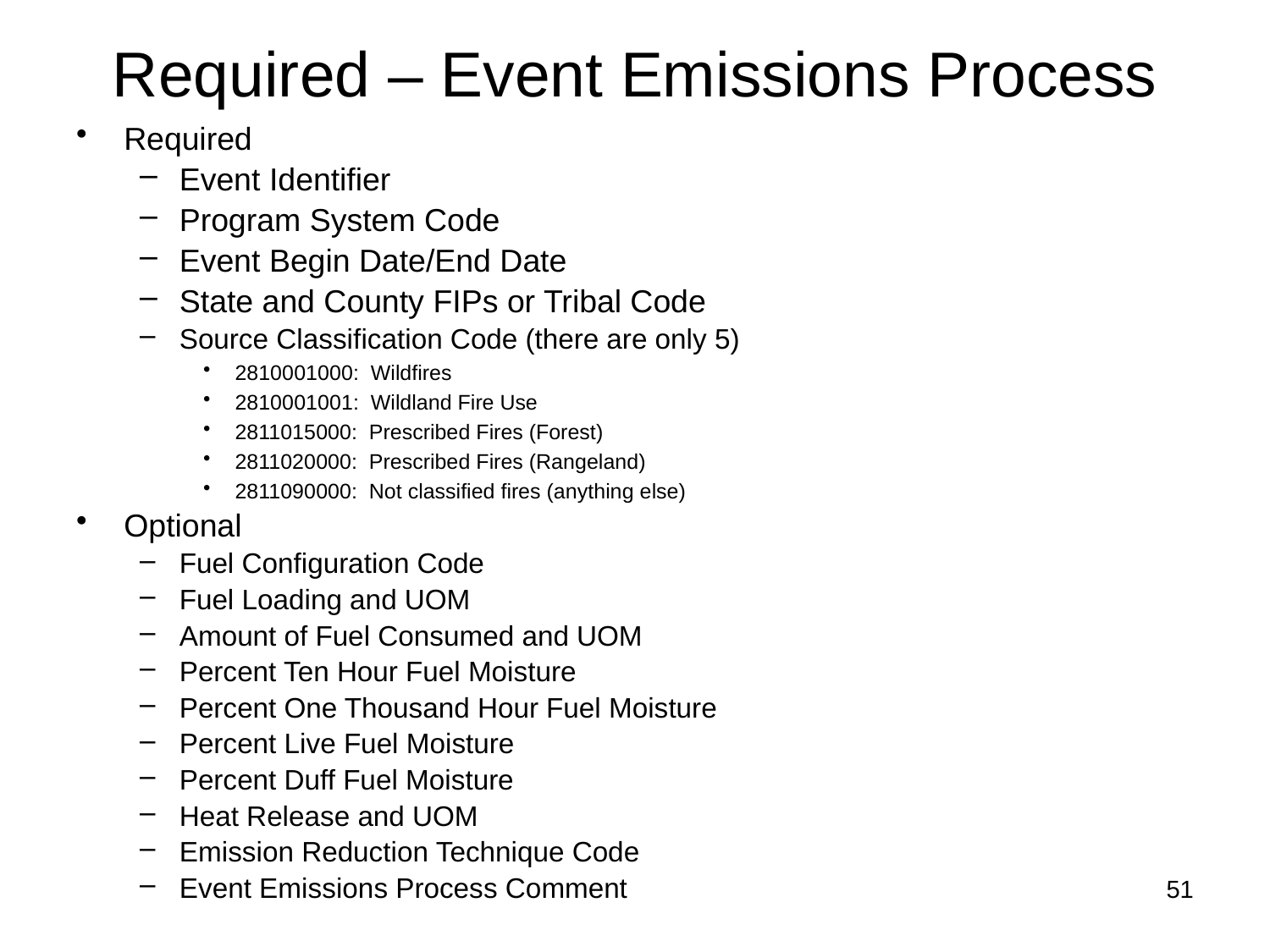

# Required – Event Emissions Process
Required
Event Identifier
Program System Code
Event Begin Date/End Date
State and County FIPs or Tribal Code
Source Classification Code (there are only 5)
2810001000:  Wildfires
2810001001:  Wildland Fire Use
2811015000:  Prescribed Fires (Forest)
2811020000:  Prescribed Fires (Rangeland)
2811090000:  Not classified fires (anything else)
Optional
Fuel Configuration Code
Fuel Loading and UOM
Amount of Fuel Consumed and UOM
Percent Ten Hour Fuel Moisture
Percent One Thousand Hour Fuel Moisture
Percent Live Fuel Moisture
Percent Duff Fuel Moisture
Heat Release and UOM
Emission Reduction Technique Code
Event Emissions Process Comment

51